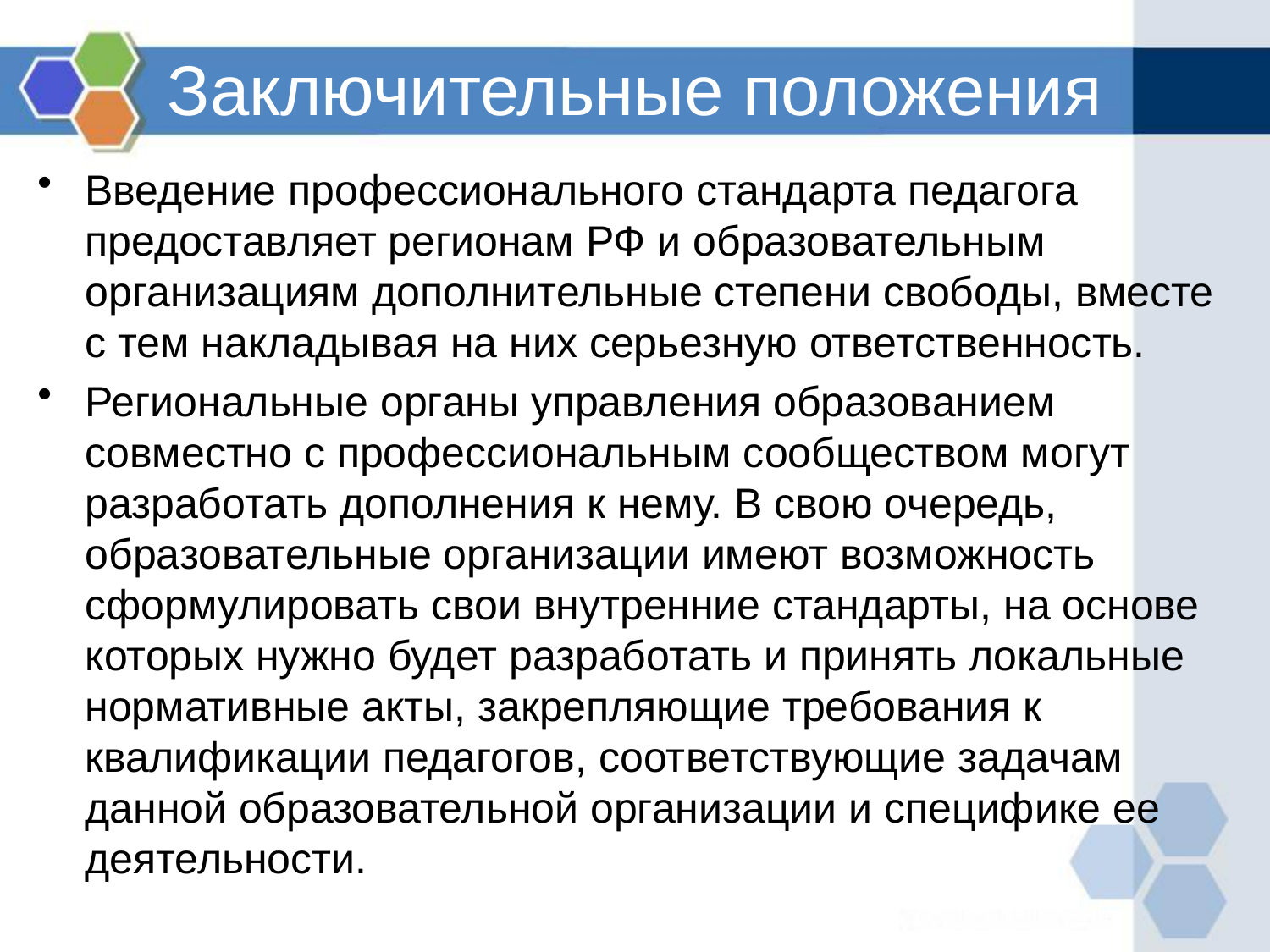

# Заключительные положения
Введение профессионального стандарта педагога предоставляет регионам РФ и образовательным организациям дополнительные степени свободы, вместе с тем накладывая на них серьезную ответственность.
Региональные органы управления образованием совместно с профессиональным сообществом могут разработать дополнения к нему. В свою очередь, образовательные организации имеют возможность сформулировать свои внутренние стандарты, на основе которых нужно будет разработать и принять локальные нормативные акты, закрепляющие требования к квалификации педагогов, соответствующие задачам данной образовательной организации и специфике ее деятельности.